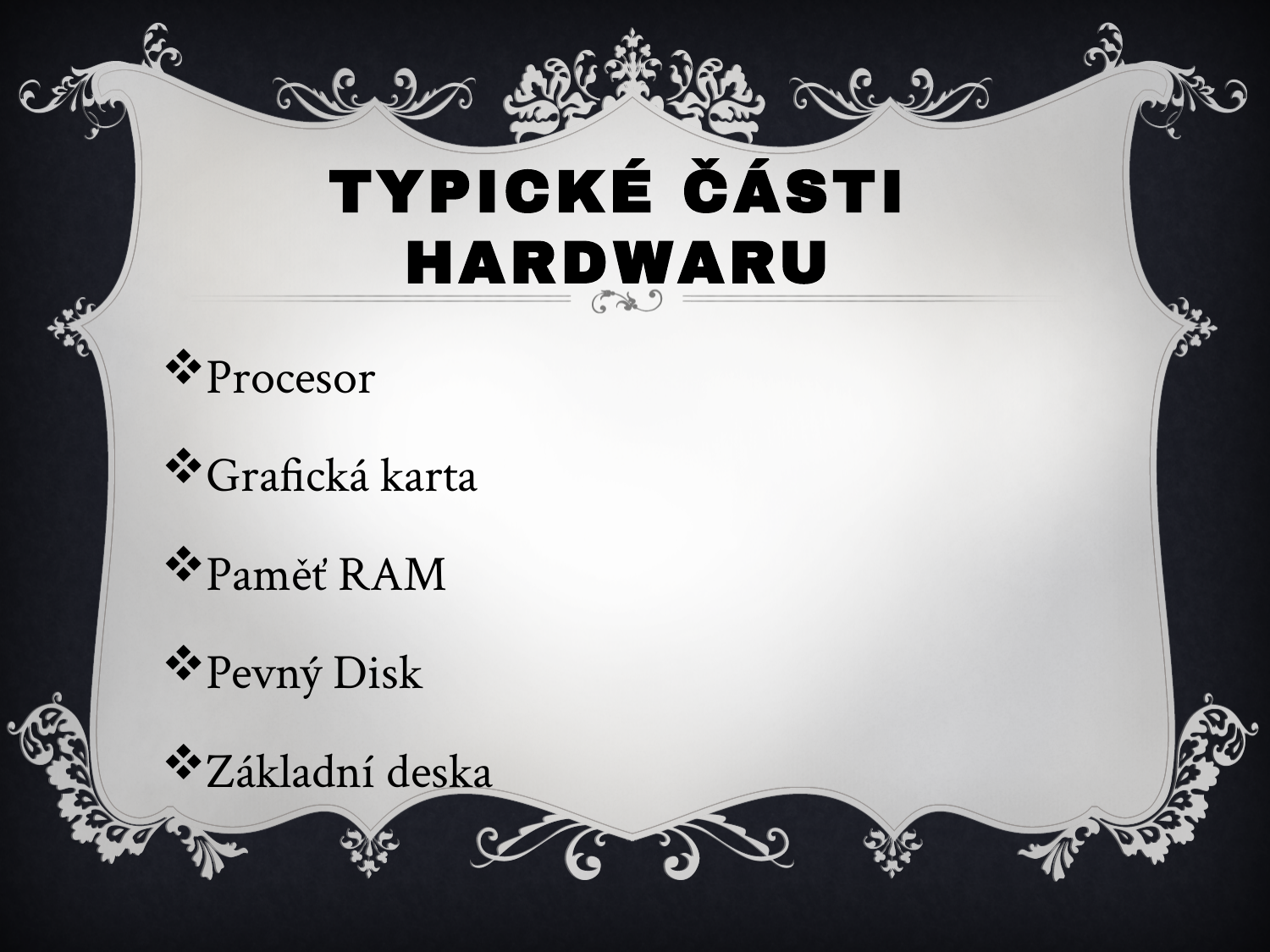

# Typické části hardwaru
Procesor
Grafická karta
Paměť RAM
Pevný Disk
Základní deska